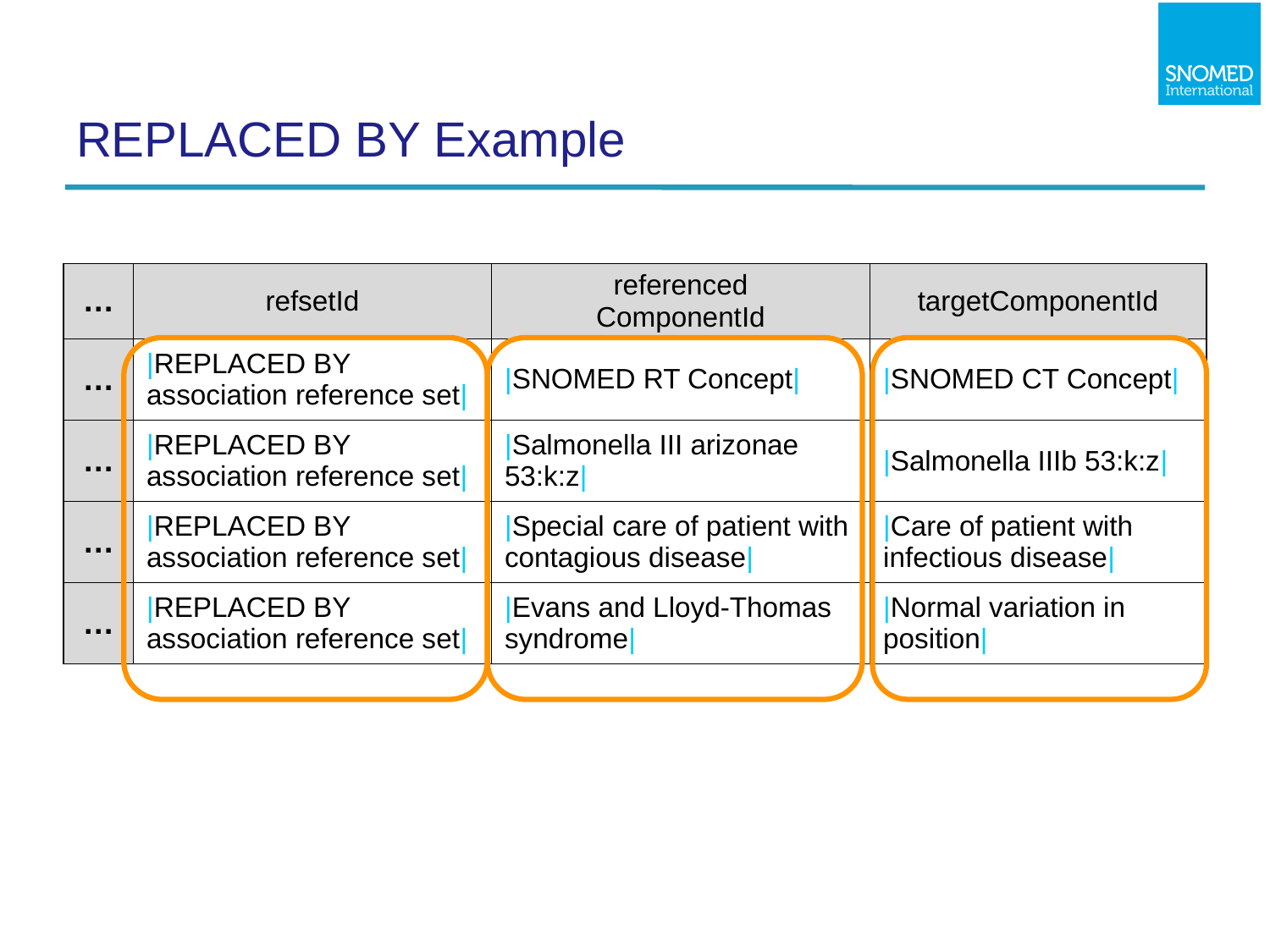

# REPLACED BY Example
| … | refsetId | referenced ComponentId | targetComponentId |
| --- | --- | --- | --- |
| … | |REPLACED BY association reference set| | |SNOMED RT Concept| | |SNOMED CT Concept| |
| … | |REPLACED BY association reference set| | |Salmonella III arizonae 53:k:z| | |Salmonella IIIb 53:k:z| |
| … | |REPLACED BY association reference set| | |Special care of patient with contagious disease| | |Care of patient with infectious disease| |
| … | |REPLACED BY association reference set| | |Evans and Lloyd-Thomas syndrome| | |Normal variation in position| |